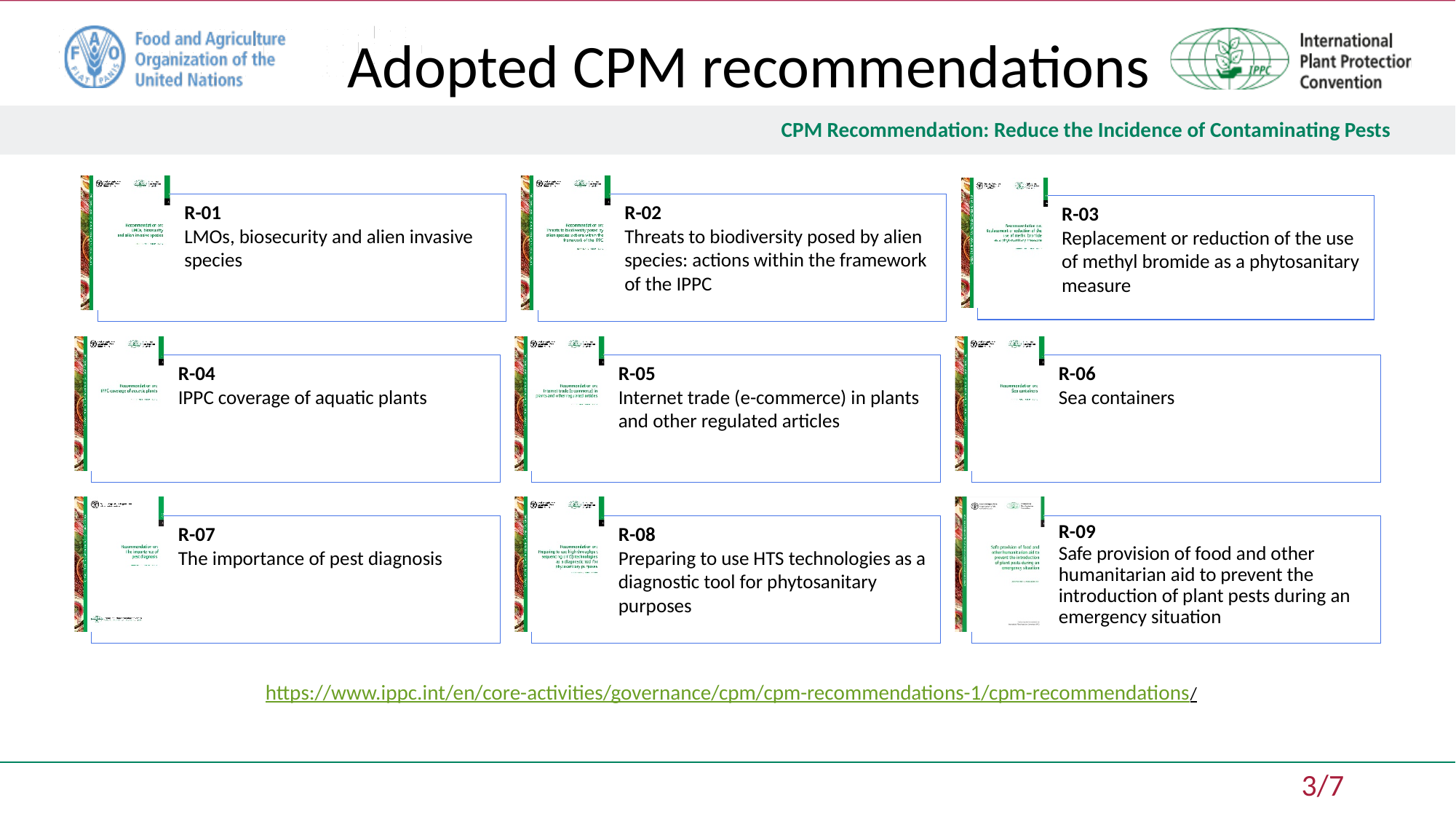

# Adopted CPM recommendations
R-01
LMOs, biosecurity and alien invasive species
R-02
Threats to biodiversity posed by alien species: actions within the framework of the IPPC
R-03
Replacement or reduction of the use of methyl bromide as a phytosanitary measure
R-04
IPPC coverage of aquatic plants
R-05
Internet trade (e-commerce) in plants and other regulated articles
R-06
Sea containers
R-07
The importance of pest diagnosis
R-08
Preparing to use HTS technologies as a diagnostic tool for phytosanitary purposes
R-09
Safe provision of food and other humanitarian aid to prevent the introduction of plant pests during an emergency situation
https://www.ippc.int/en/core-activities/governance/cpm/cpm-recommendations-1/cpm-recommendations/